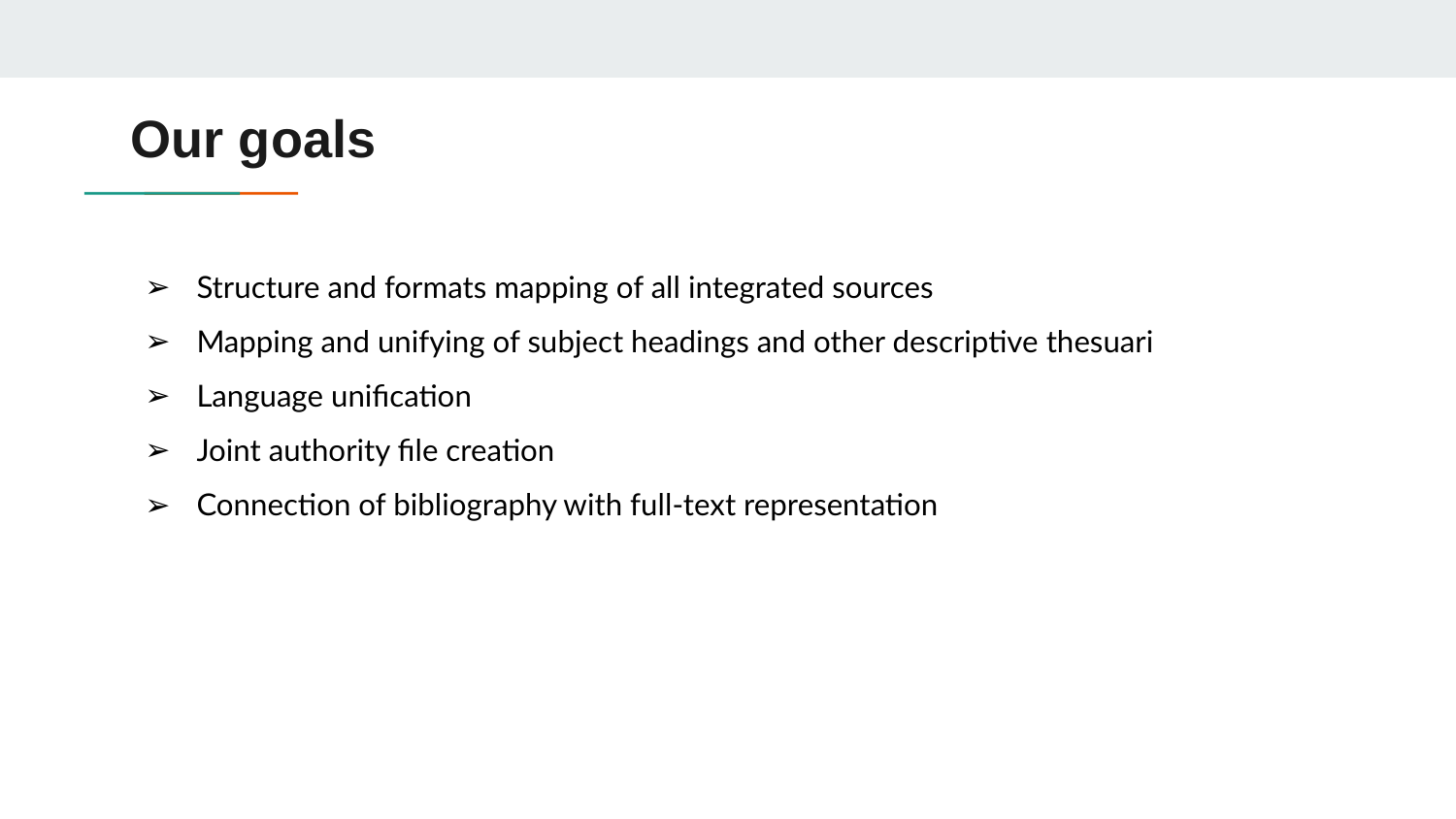

# Our goals
Structure and formats mapping of all integrated sources
Mapping and unifying of subject headings and other descriptive thesuari
Language unification
Joint authority file creation
Connection of bibliography with full-text representation